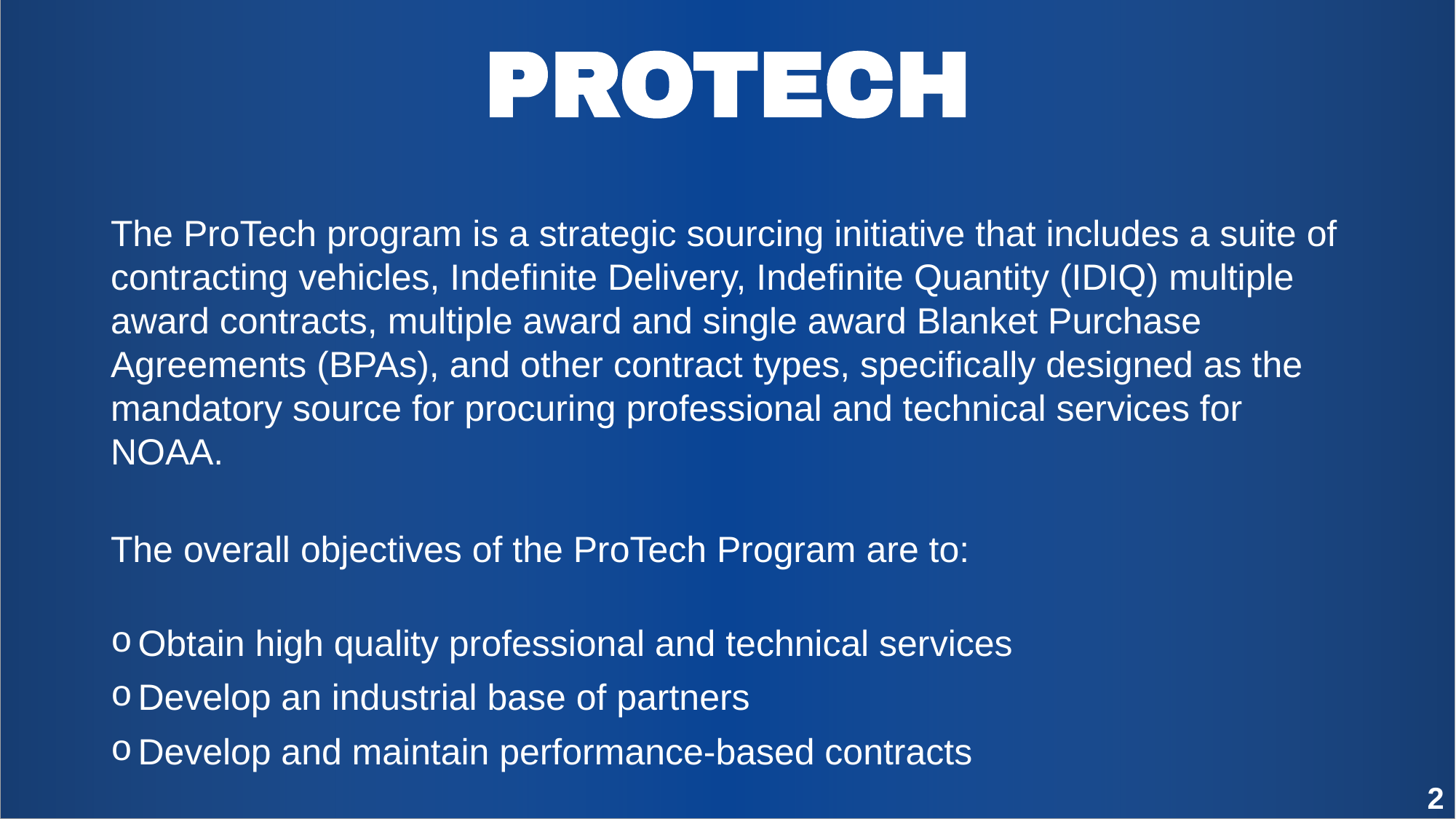

PROTECH
The ProTech program is a strategic sourcing initiative that includes a suite of contracting vehicles, Indefinite Delivery, Indefinite Quantity (IDIQ) multiple award contracts, multiple award and single award Blanket Purchase Agreements (BPAs), and other contract types, specifically designed as the mandatory source for procuring professional and technical services for NOAA.
The overall objectives of the ProTech Program are to:
Obtain high quality professional and technical services
Develop an industrial base of partners
Develop and maintain performance-based contracts

2